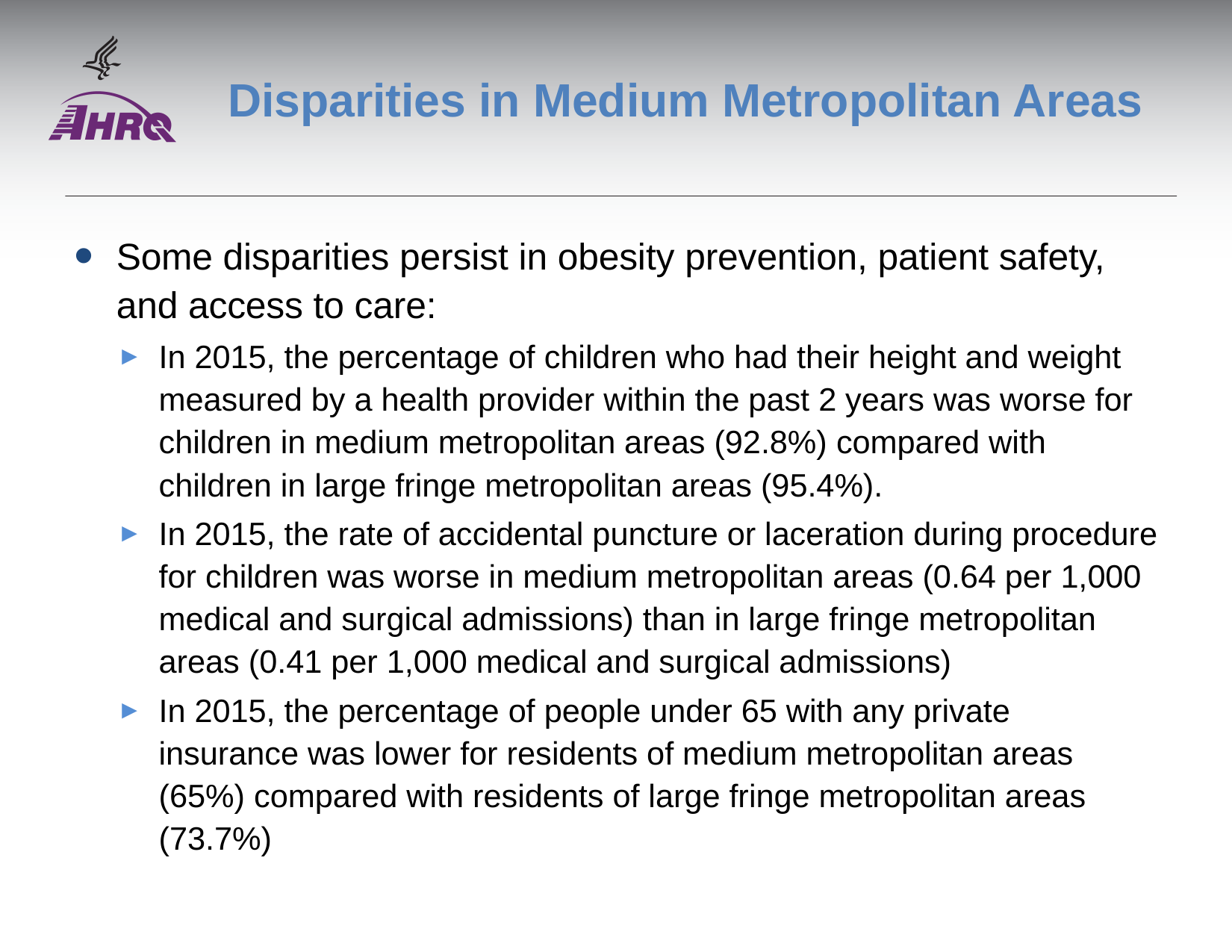

# Disparities in Medium Metropolitan Areas
Some disparities persist in obesity prevention, patient safety, and access to care:
In 2015, the percentage of children who had their height and weight measured by a health provider within the past 2 years was worse for children in medium metropolitan areas (92.8%) compared with children in large fringe metropolitan areas (95.4%).
In 2015, the rate of accidental puncture or laceration during procedure for children was worse in medium metropolitan areas (0.64 per 1,000 medical and surgical admissions) than in large fringe metropolitan areas (0.41 per 1,000 medical and surgical admissions)
In 2015, the percentage of people under 65 with any private insurance was lower for residents of medium metropolitan areas (65%) compared with residents of large fringe metropolitan areas (73.7%)